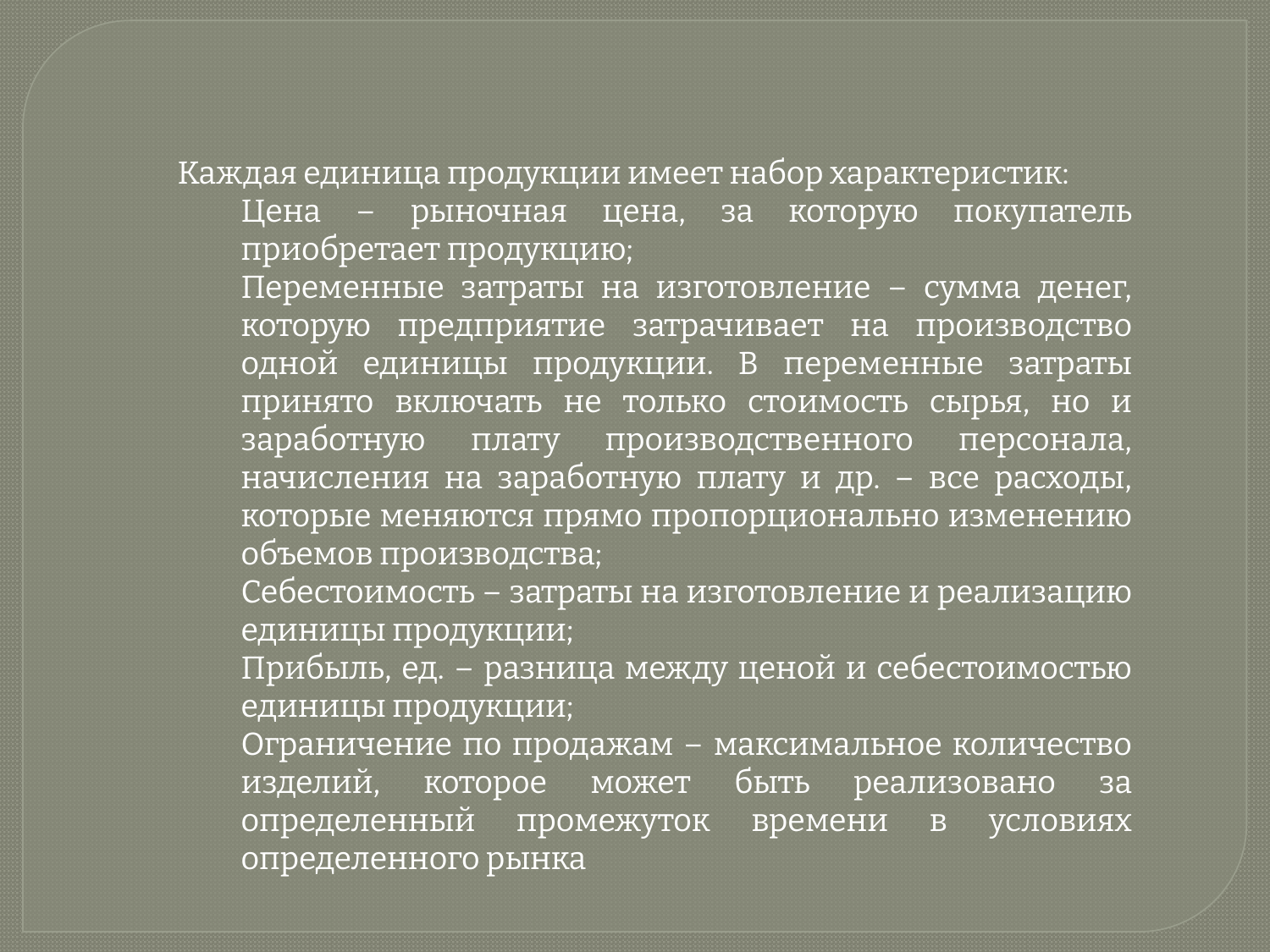

Каждая единица продукции имеет набор характеристик:
Цена – рыночная цена, за которую покупатель приобретает продукцию;
Переменные затраты на изготовление – сумма денег, которую предприятие затрачивает на производство одной единицы продукции. В переменные затраты принято включать не только стоимость сырья, но и заработную плату производственного персонала, начисления на заработную плату и др. – все расходы, которые меняются прямо пропорционально изменению объемов производства;
Себестоимость – затраты на изготовление и реализацию единицы продукции;
Прибыль, ед. – разница между ценой и себестоимостью единицы продукции;
Ограничение по продажам – максимальное количество изделий, которое может быть реализовано за определенный промежуток времени в условиях определенного рынка